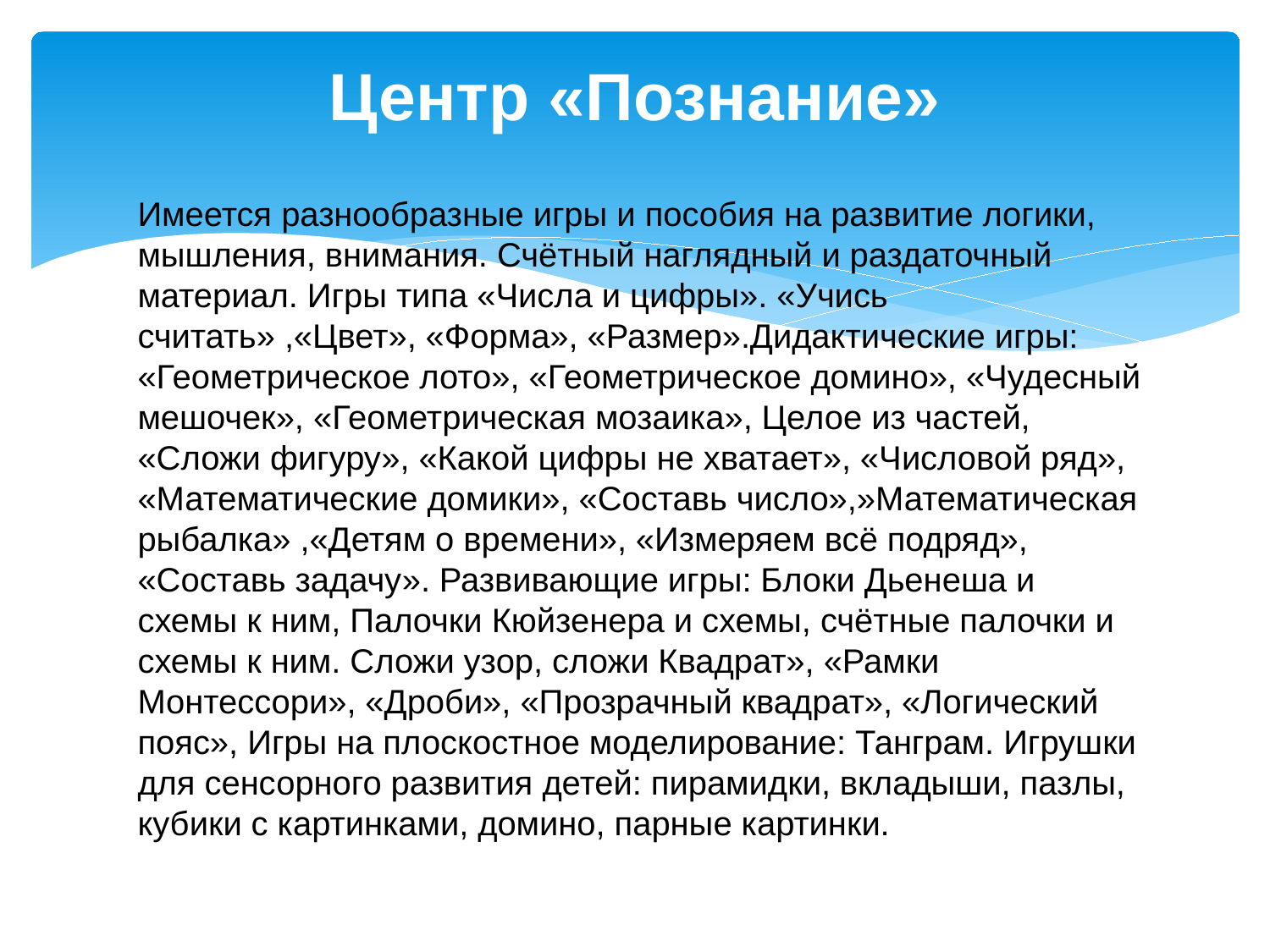

# Центр «Познание»
Имеется разнообразные игры и пособия на развитие логики, мышления, внимания. Счётный наглядный и раздаточный материал. Игры типа «Числа и цифры». «Учись считать» ,«Цвет», «Форма», «Размер».Дидактические игры: «Геометрическое лото», «Геометрическое домино», «Чудесный мешочек», «Геометрическая мозаика», Целое из частей, «Сложи фигуру», «Какой цифры не хватает», «Числовой ряд», «Математические домики», «Составь число»,»Математическая рыбалка» ,«Детям о времени», «Измеряем всё подряд», «Составь задачу». Развивающие игры: Блоки Дьенеша и схемы к ним, Палочки Кюйзенера и схемы, счётные палочки и схемы к ним. Сложи узор, сложи Квадрат», «Рамки Монтессори», «Дроби», «Прозрачный квадрат», «Логический пояс», Игры на плоскостное моделирование: Танграм. Игрушки для сенсорного развития детей: пирамидки, вкладыши, пазлы, кубики с картинками, домино, парные картинки.